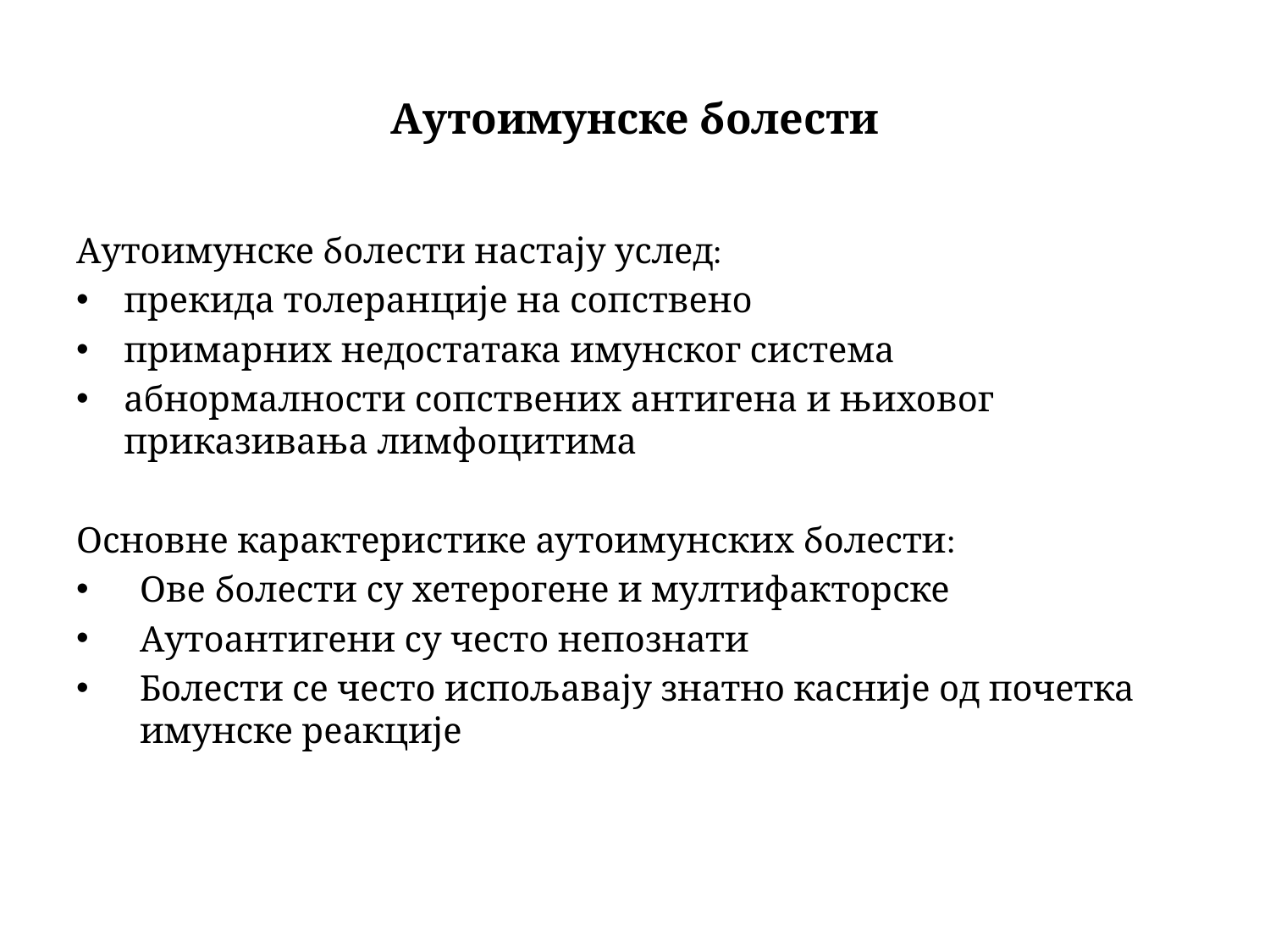

# Аутоимунске болести
Аутоимунске болести настају услед:
прекида толеранције на сопствено
примарних недостатака имунског система
абнормалности сопствених антигена и њиховог приказивања лимфоцитима

Основне карактеристике аутоимунских болести:
Ове болести су хетерогене и мултифакторске
Аутоантигени су често непознати
Болести се често испољавају знатно касније од почетка  имунске реакције